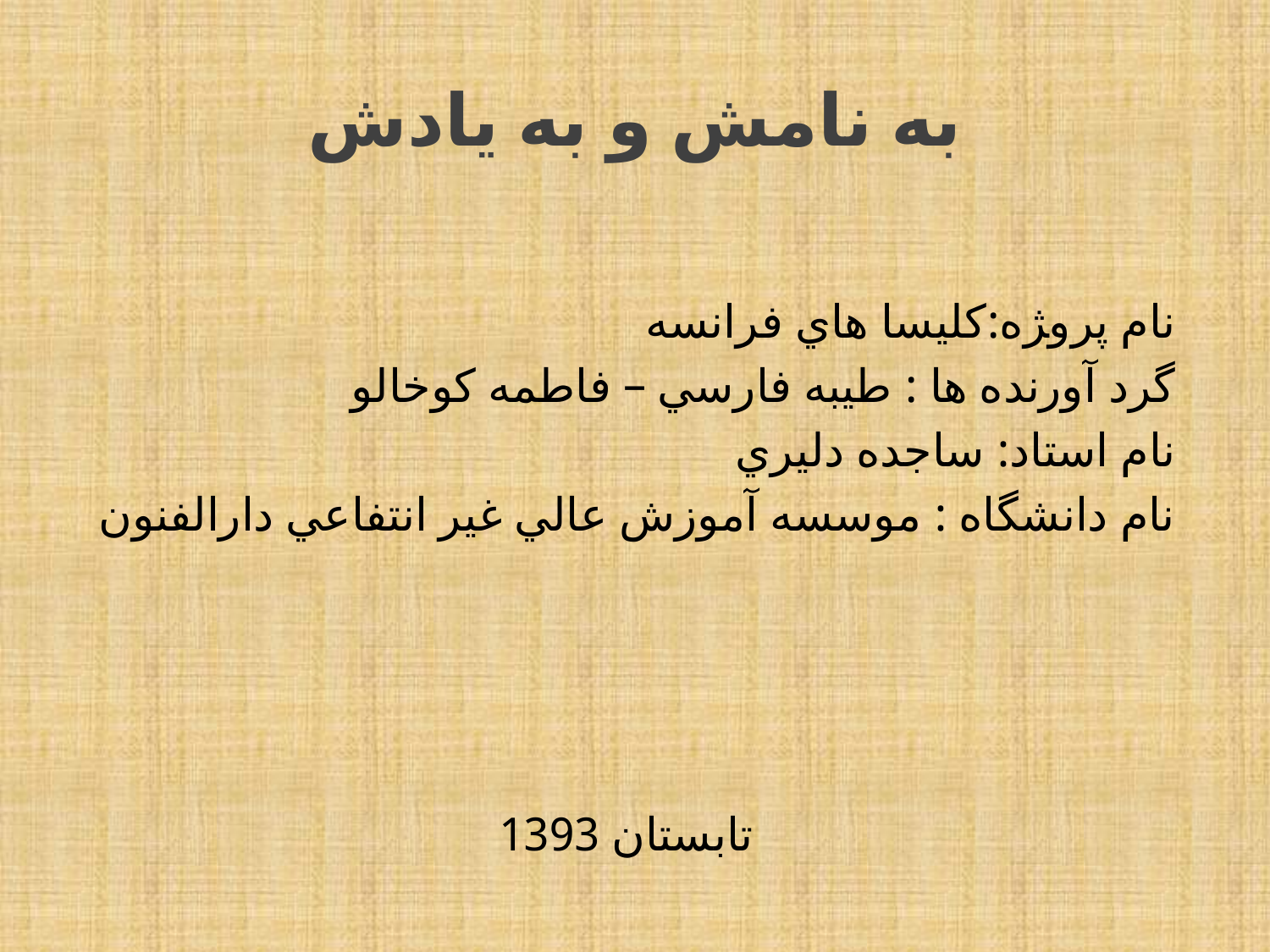

# به نامش و به يادش

نام پرو‍‍‍ژه:كليسا هاي فرانسه
گرد آورنده ها : طيبه فارسي – فاطمه كوخالو
نام استاد: ساجده دليري
نام دانشگاه : موسسه آموزش عالي غير انتفاعي دارالفنون

تابستان 1393